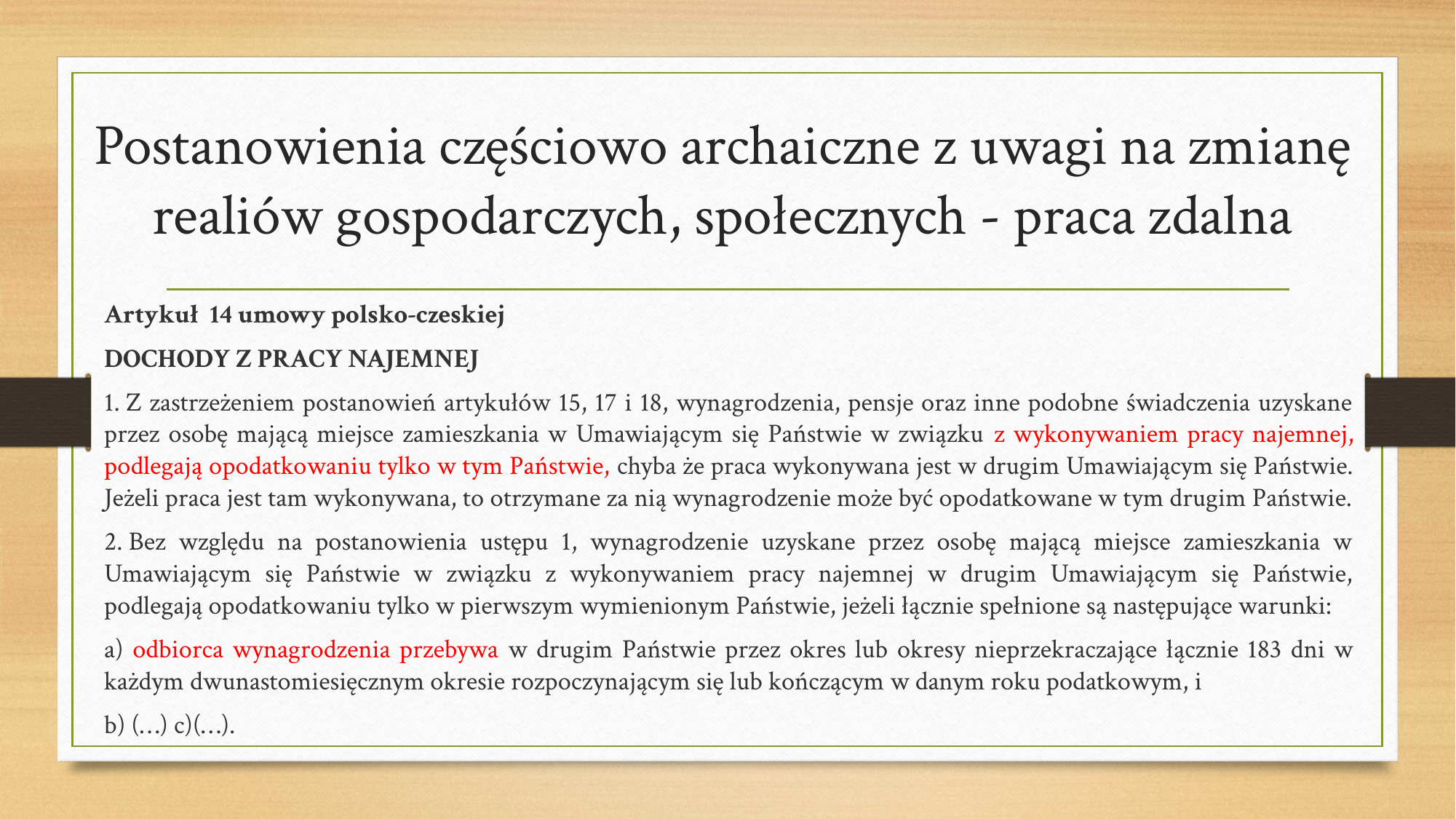

# Postanowienia częściowo archaiczne z uwagi na zmianę realiów gospodarczych, społecznych - praca zdalna
Artykuł  14 umowy polsko-czeskiej
DOCHODY Z PRACY NAJEMNEJ
1. Z zastrzeżeniem postanowień artykułów 15, 17 i 18, wynagrodzenia, pensje oraz inne podobne świadczenia uzyskane przez osobę mającą miejsce zamieszkania w Umawiającym się Państwie w związku z wykonywaniem pracy najemnej, podlegają opodatkowaniu tylko w tym Państwie, chyba że praca wykonywana jest w drugim Umawiającym się Państwie. Jeżeli praca jest tam wykonywana, to otrzymane za nią wynagrodzenie może być opodatkowane w tym drugim Państwie.
2. Bez względu na postanowienia ustępu 1, wynagrodzenie uzyskane przez osobę mającą miejsce zamieszkania w Umawiającym się Państwie w związku z wykonywaniem pracy najemnej w drugim Umawiającym się Państwie, podlegają opodatkowaniu tylko w pierwszym wymienionym Państwie, jeżeli łącznie spełnione są następujące warunki:
a) odbiorca wynagrodzenia przebywa w drugim Państwie przez okres lub okresy nieprzekraczające łącznie 183 dni w każdym dwunastomiesięcznym okresie rozpoczynającym się lub kończącym w danym roku podatkowym, i
b) (…) c)(…).